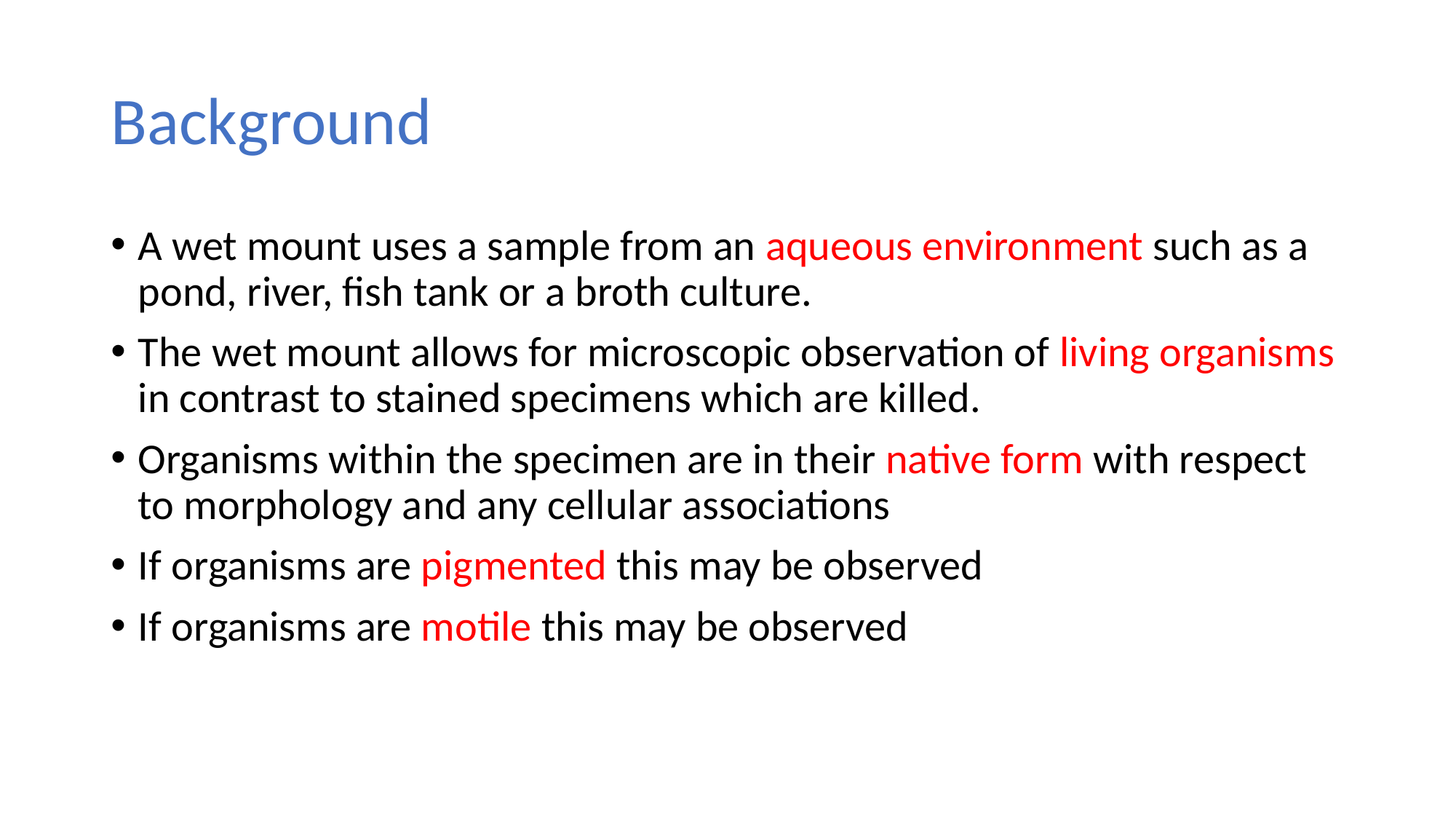

# Background
A wet mount uses a sample from an aqueous environment such as a pond, river, fish tank or a broth culture.
The wet mount allows for microscopic observation of living organisms in contrast to stained specimens which are killed.
Organisms within the specimen are in their native form with respect to morphology and any cellular associations
If organisms are pigmented this may be observed
If organisms are motile this may be observed